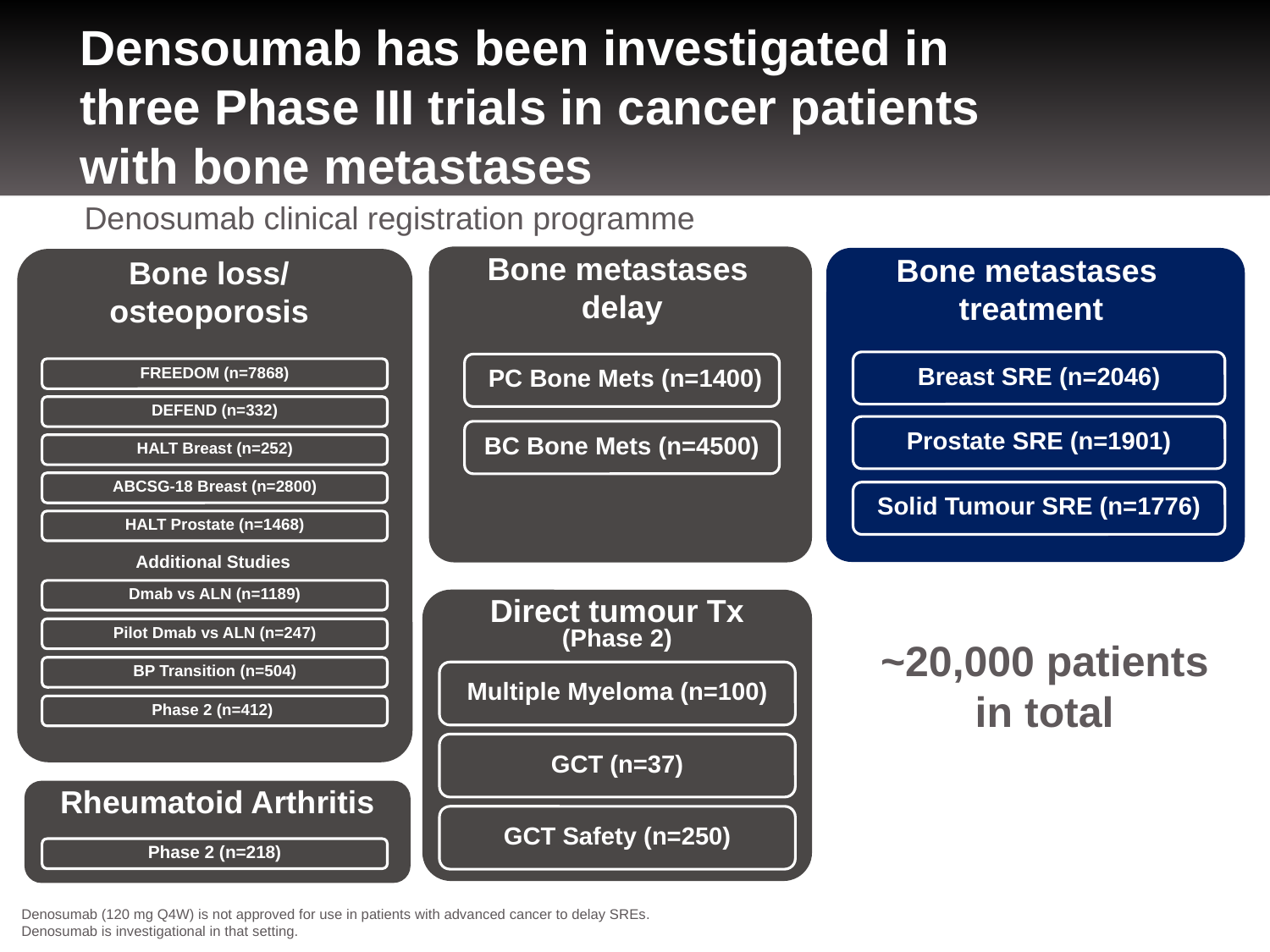

# Densoumab has been investigated in three Phase III trials in cancer patients with bone metastases
Denosumab clinical registration programme
Bone metastases
treatment
Bone metastases
treatment
Bone loss/
osteoporosis

Bone metastases
delay
Breast SRE (n=2046)
 PC Bone Mets (n=1400)
Breast SRE (n=2046)
FREEDOM (n=7868)
DEFEND (n=332)
Prostate SRE (n=1901)
Prostate SRE (n=1901)
BC Bone Mets (n=4500)
HALT Breast (n=252)
ABCSG-18 Breast (n=2800)
Solid Tumour SRE (n=1776)
Solid Tumour SRE (n=1776)
HALT Prostate (n=1468)
Additional Studies
Dmab vs ALN (n=1189)
Direct tumour Tx
(Phase 2)
Pilot Dmab vs ALN (n=247)
~20,000 patients
in total
BP Transition (n=504)
Multiple Myeloma (n=100)
Phase 2 (n=412)
GCT (n=37)
Rheumatoid Arthritis

GCT Safety (n=250)
Phase 2 (n=218)
Denosumab (120 mg Q4W) is not approved for use in patients with advanced cancer to delay SREs.
Denosumab is investigational in that setting.